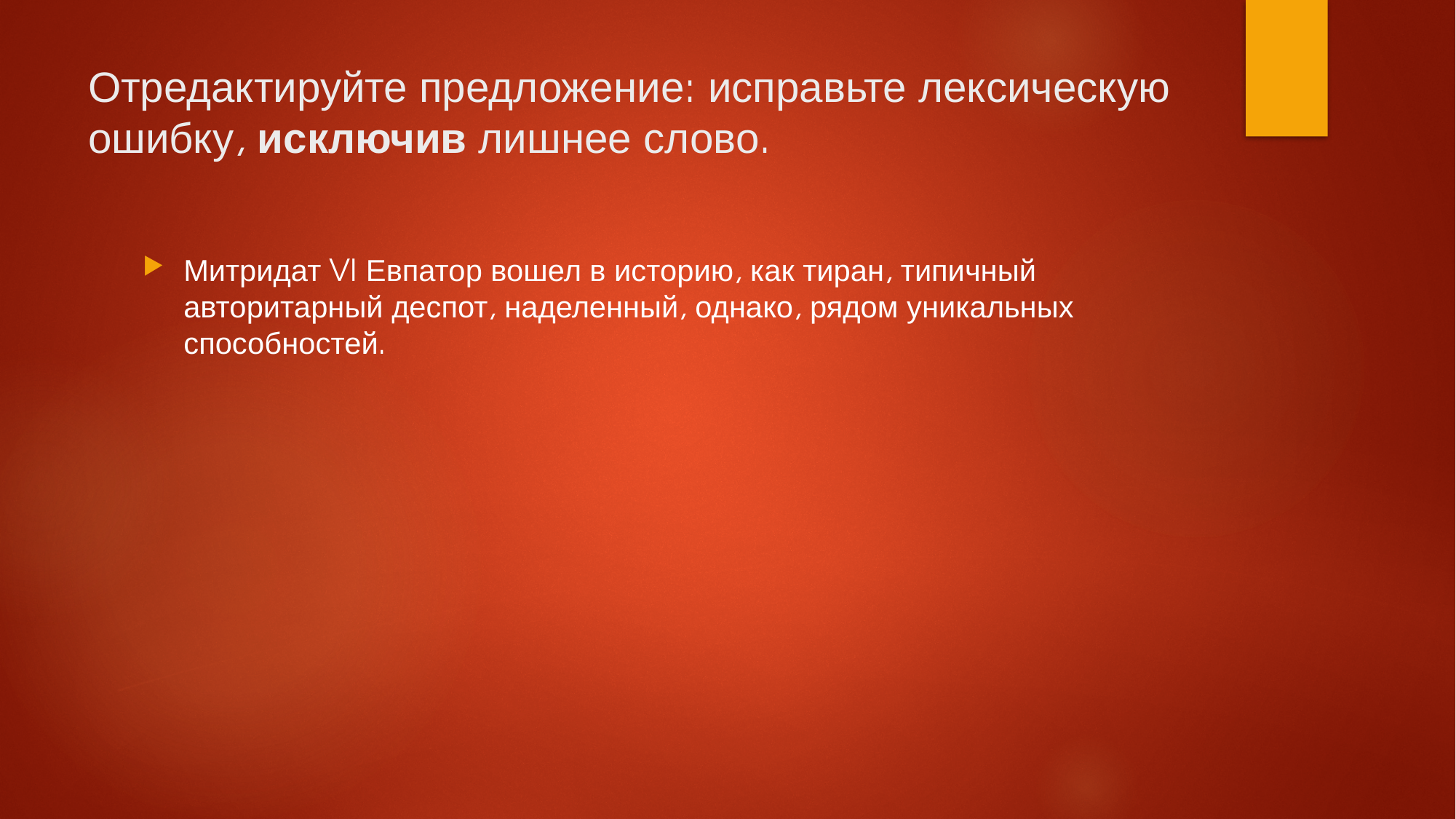

# Отредактируйте предложение: исправьте лексическую ошибку, исключив лишнее слово.
Митридат VI Евпатор вошел в историю, как тиран, типичный авторитарный деспот, наделенный, однако, рядом уникальных способностей.